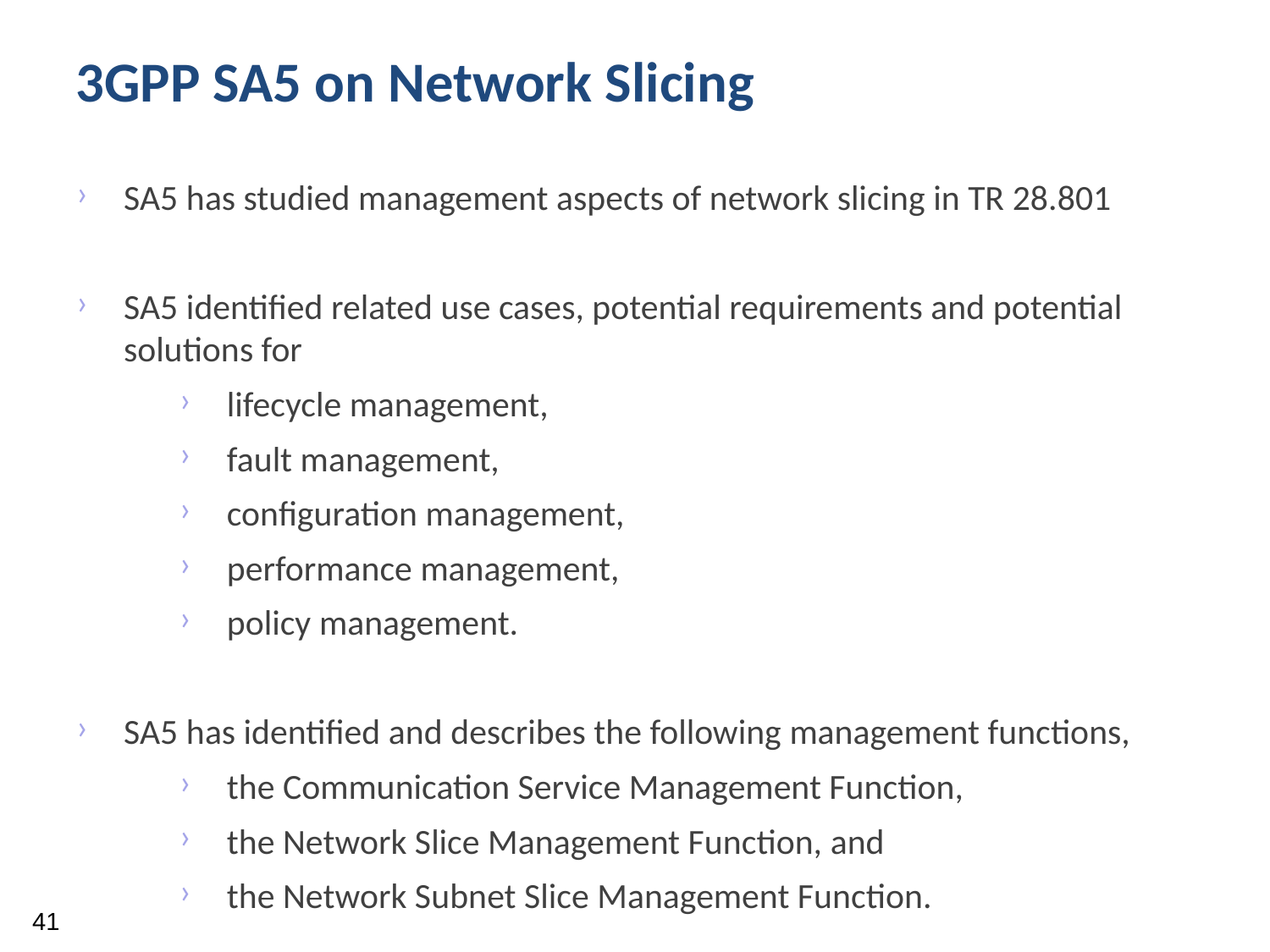

3GPP SA5 on Network Slicing
SA5 has studied management aspects of network slicing in TR 28.801

SA5 identified related use cases, potential requirements and potential solutions for
lifecycle management,
fault management,
configuration management,
performance management,
policy management.

SA5 has identified and describes the following management functions,
the Communication Service Management Function,
the Network Slice Management Function, and
the Network Subnet Slice Management Function.